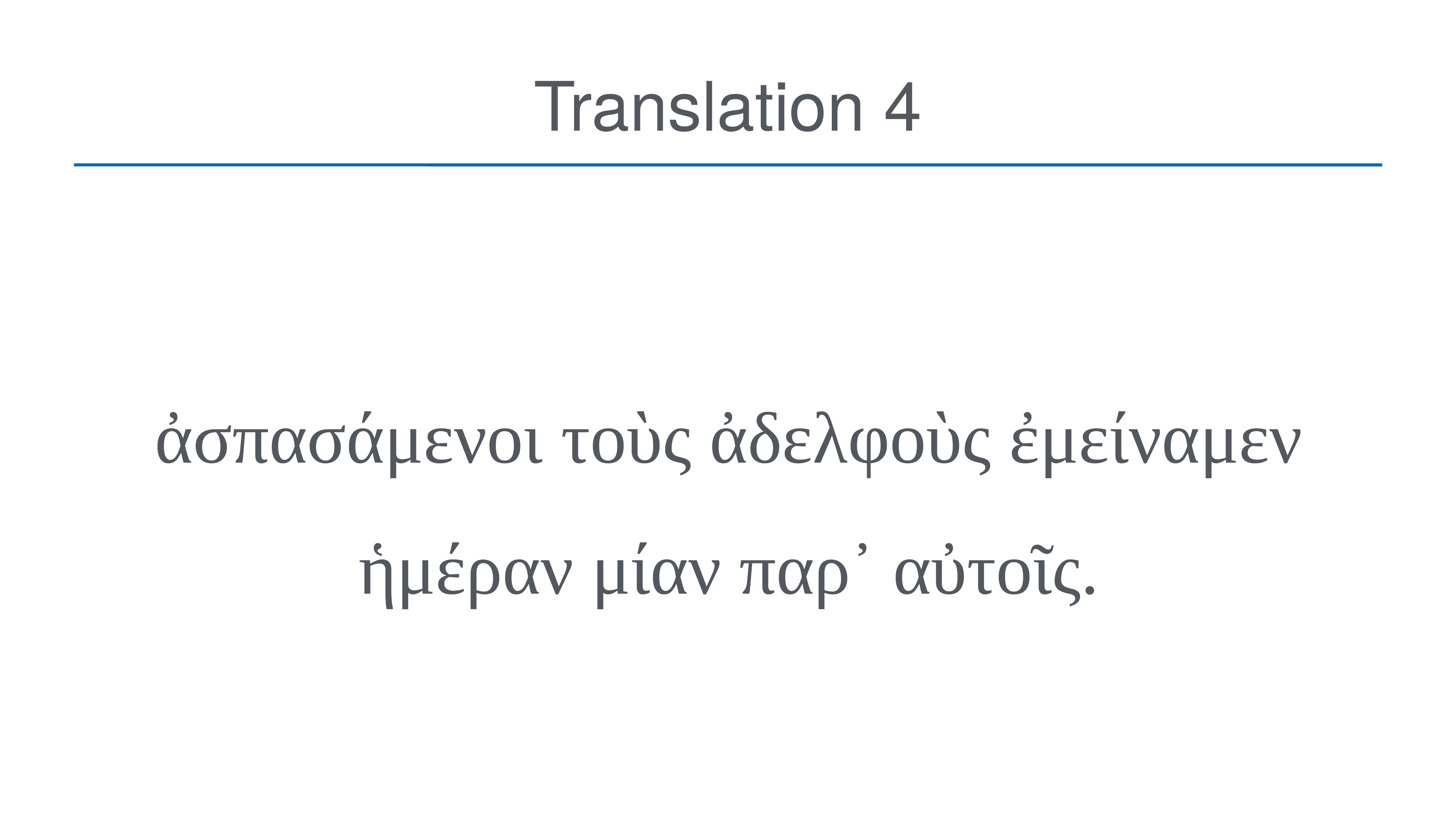

# Translation 4
ἀσπασάμενοι τοὺς ἀδελφοὺς ἐμείναμεν ἡμέραν μίαν παρ᾽ αὐτοῖς.